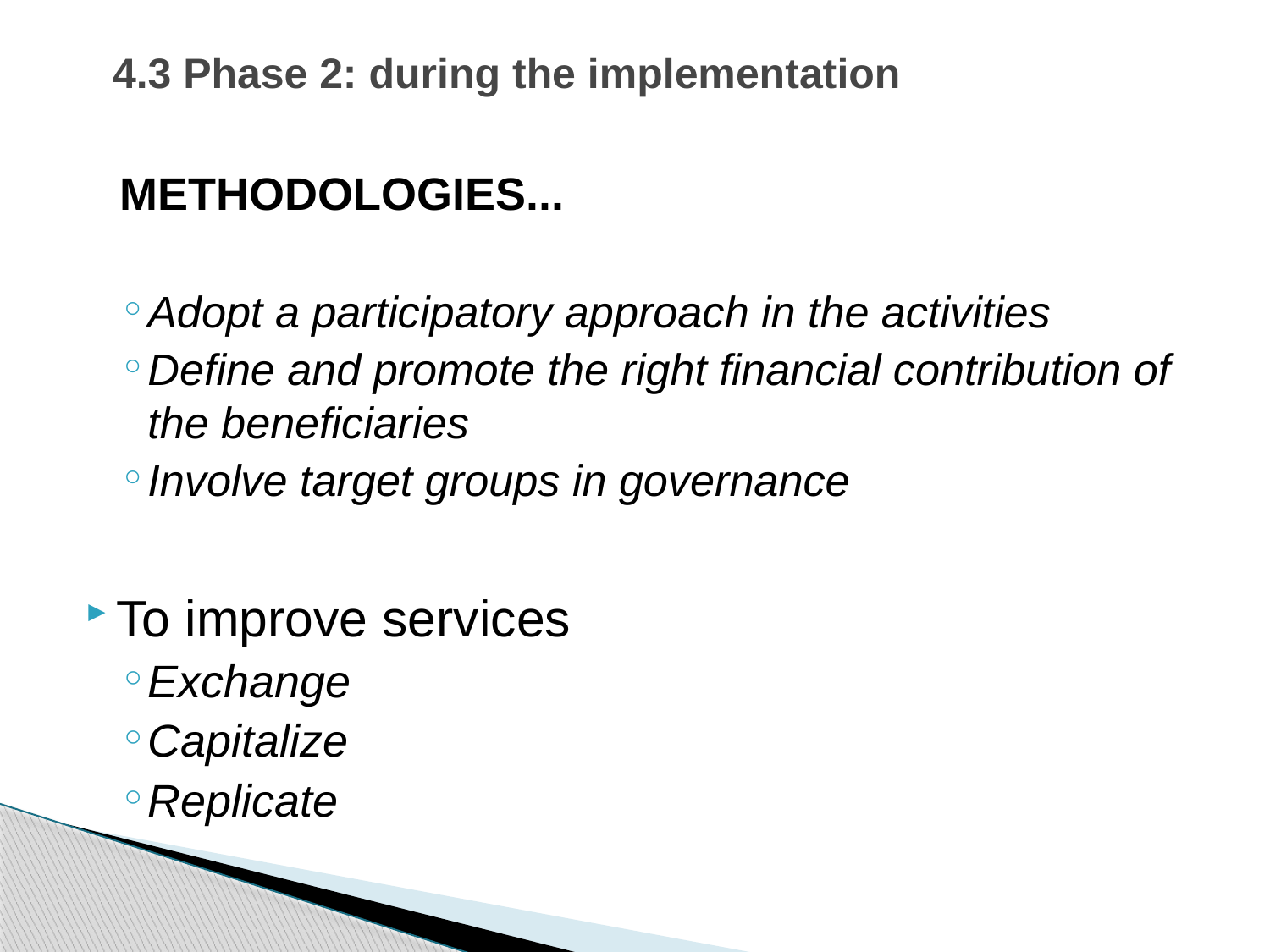

4.3 Phase 2: during the implementation
METHODOLOGIES...

Adopt a participatory approach in the activities
Define and promote the right financial contribution of the beneficiaries
Involve target groups in governance

To improve services
Exchange
Capitalize
Replicate